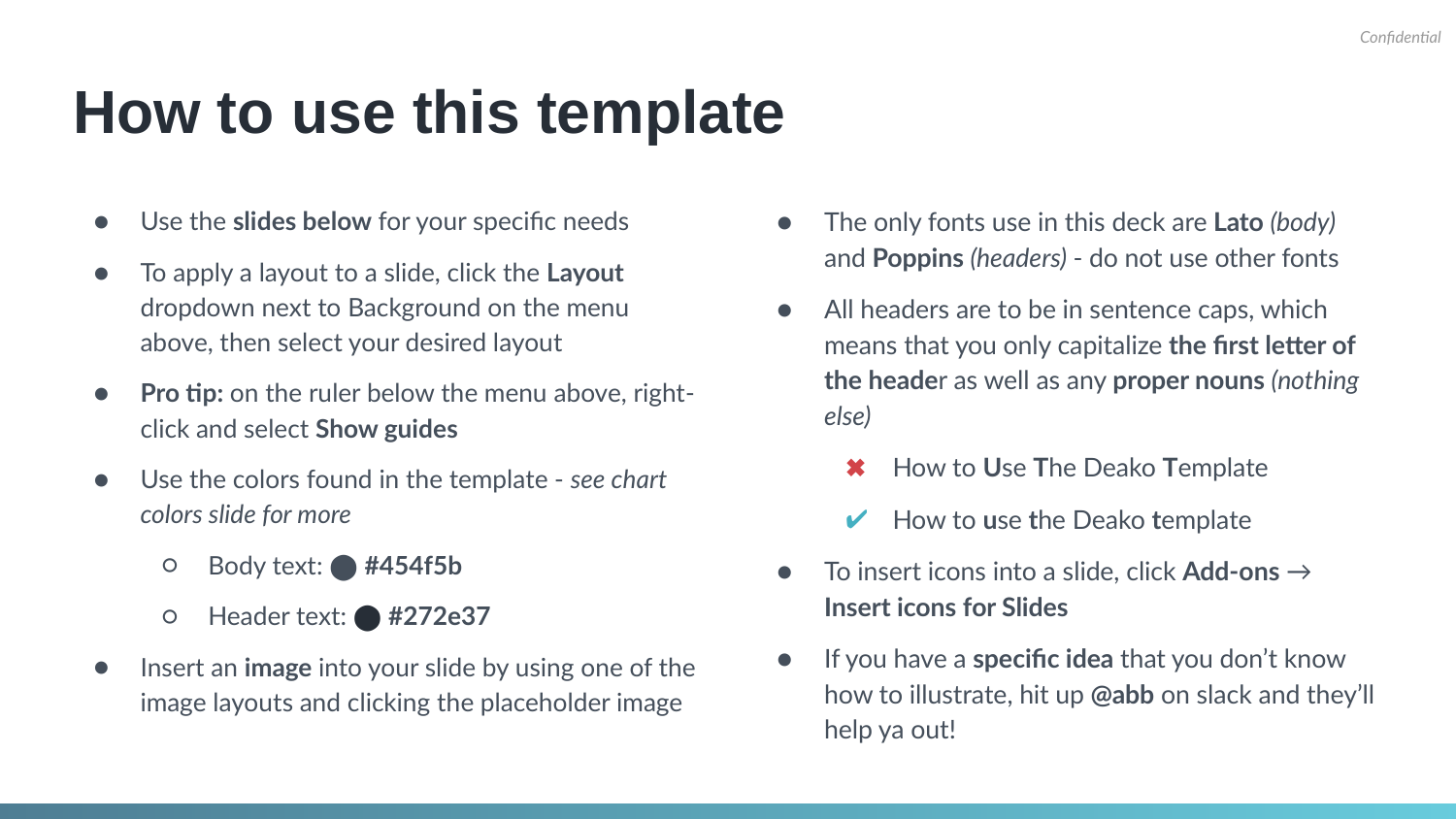

# How to use this template
Use the slides below for your specific needs
To apply a layout to a slide, click the Layout dropdown next to Background on the menu above, then select your desired layout
Pro tip: on the ruler below the menu above, right-click and select Show guides
Use the colors found in the template - see chart colors slide for more
Body text: ⬤ #454f5b
Header text: ⬤ #272e37
Insert an image into your slide by using one of the image layouts and clicking the placeholder image
The only fonts use in this deck are Lato (body) and Poppins (headers) - do not use other fonts
All headers are to be in sentence caps, which means that you only capitalize the first letter of the header as well as any proper nouns (nothing else)
How to Use The Deako Template
How to use the Deako template
To insert icons into a slide, click Add-ons → Insert icons for Slides
If you have a specific idea that you don’t know how to illustrate, hit up @abb on slack and they’ll help ya out!